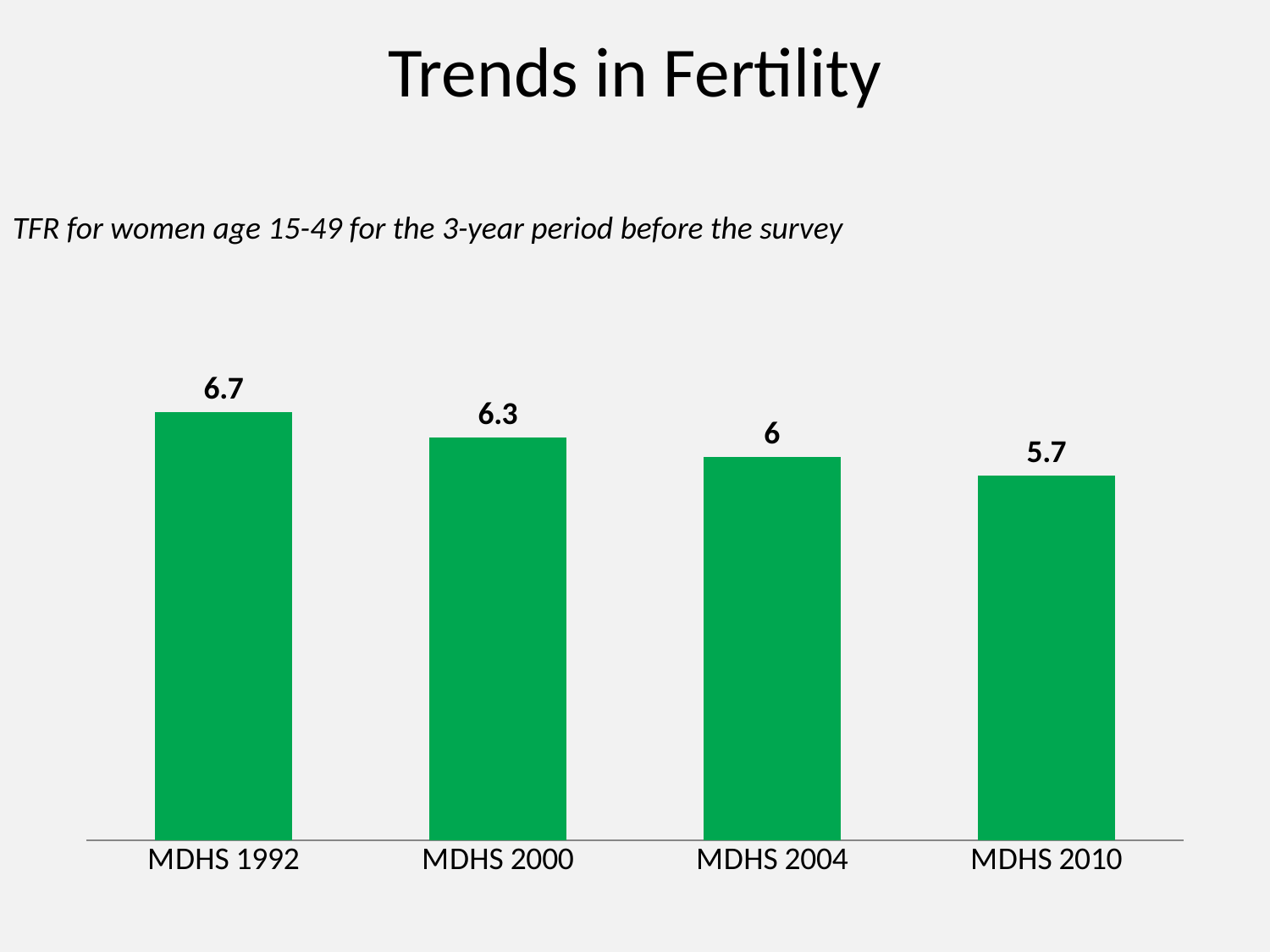

# Trends in Fertility
TFR for women age 15-49 for the 3-year period before the survey

### Chart

| Category | Series 1 |
|---|---|
| MDHS 1992 | 6.7 |
| MDHS 2000 | 6.3 |
| MDHS 2004 | 6.0 |
| MDHS 2010 | 5.7 |